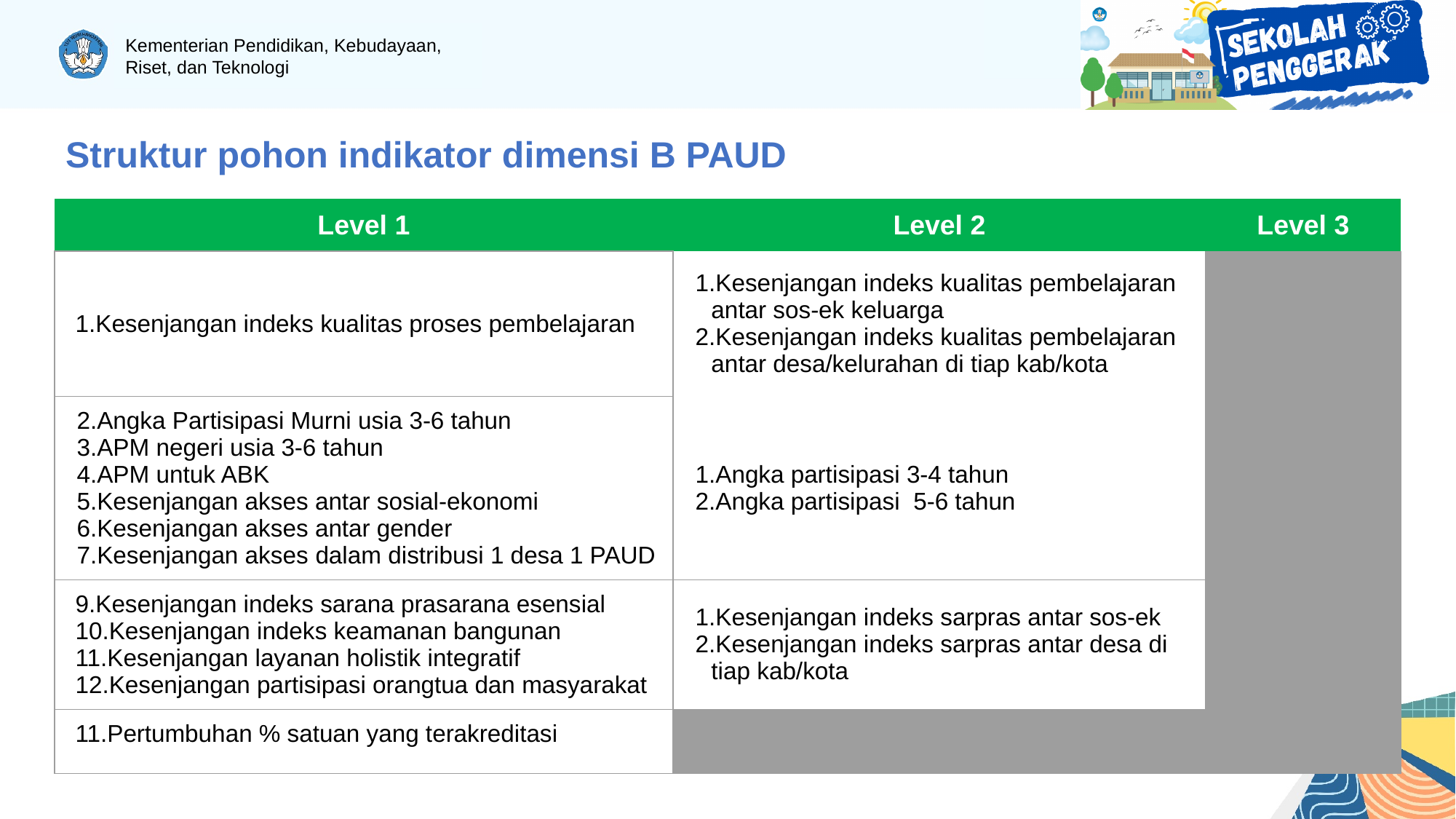

Struktur pohon indikator dimensi B PAUD
| Level 1 | Level 2 |  | Level 3 |
| --- | --- | --- | --- |
| Kesenjangan indeks kualitas proses pembelajaran | Kesenjangan indeks kualitas pembelajaran antar sos-ek keluarga Kesenjangan indeks kualitas pembelajaran antar desa/kelurahan di tiap kab/kota |  |  |
| Angka Partisipasi Murni usia 3-6 tahun APM negeri usia 3-6 tahun APM untuk ABK Kesenjangan akses antar sosial-ekonomi Kesenjangan akses antar gender Kesenjangan akses dalam distribusi 1 desa 1 PAUD | Angka partisipasi 3-4 tahun Angka partisipasi 5-6 tahun |  |  |
| Kesenjangan indeks sarana prasarana esensial Kesenjangan indeks keamanan bangunan Kesenjangan layanan holistik integratif Kesenjangan partisipasi orangtua dan masyarakat | Kesenjangan indeks sarpras antar sos-ek Kesenjangan indeks sarpras antar desa di tiap kab/kota |  |  |
| Pertumbuhan % satuan yang terakreditasi |  |  |  |